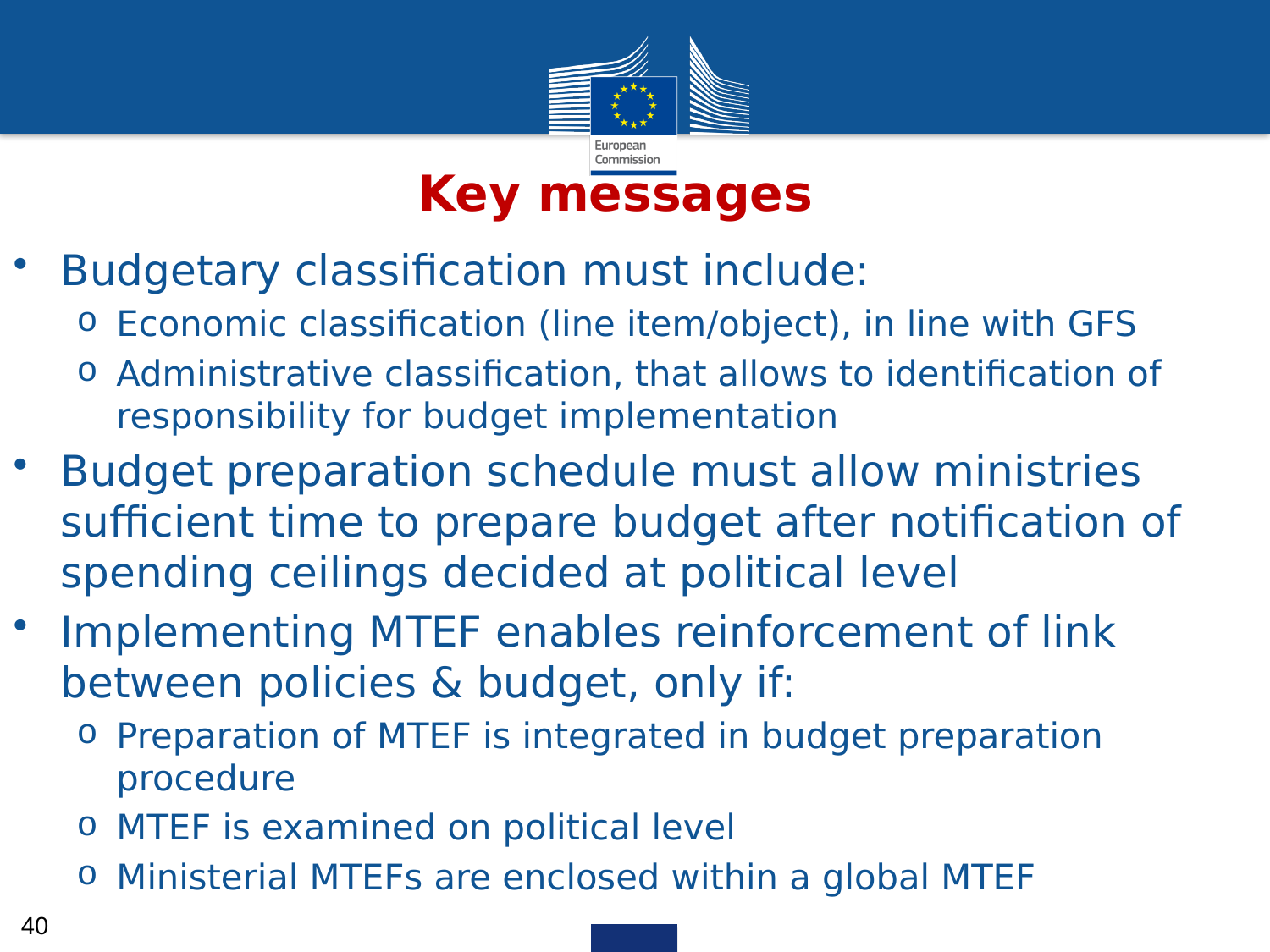

# Key messages
Budgetary classification must include:
Economic classification (line item/object), in line with GFS
Administrative classification, that allows to identification of responsibility for budget implementation
Budget preparation schedule must allow ministries sufficient time to prepare budget after notification of spending ceilings decided at political level
Implementing MTEF enables reinforcement of link between policies & budget, only if:
Preparation of MTEF is integrated in budget preparation procedure
MTEF is examined on political level
Ministerial MTEFs are enclosed within a global MTEF
40